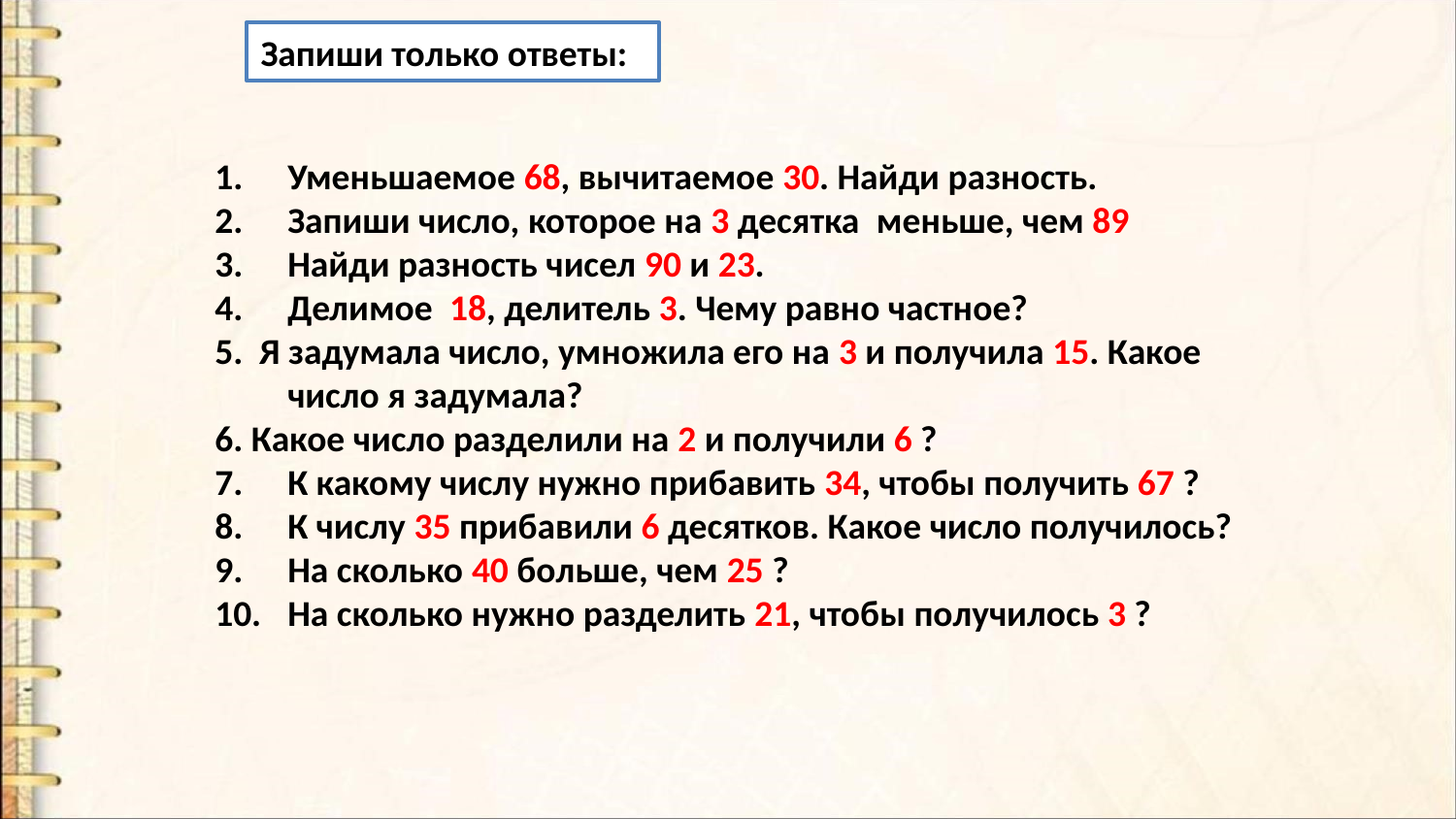

Запиши только ответы:
Уменьшаемое 68, вычитаемое 30. Найди разность.
Запиши число, которое на 3 десятка  меньше, чем 89
Найди разность чисел 90 и 23.
Делимое  18, делитель 3. Чему равно частное?
5.  Я задумала число, умножила его на 3 и получила 15. Какое число я задумала?
6. Какое число разделили на 2 и получили 6 ?
К какому числу нужно прибавить 34, чтобы получить 67 ?
К числу 35 прибавили 6 десятков. Какое число получилось?
На сколько 40 больше, чем 25 ?
На сколько нужно разделить 21, чтобы получилось 3 ?